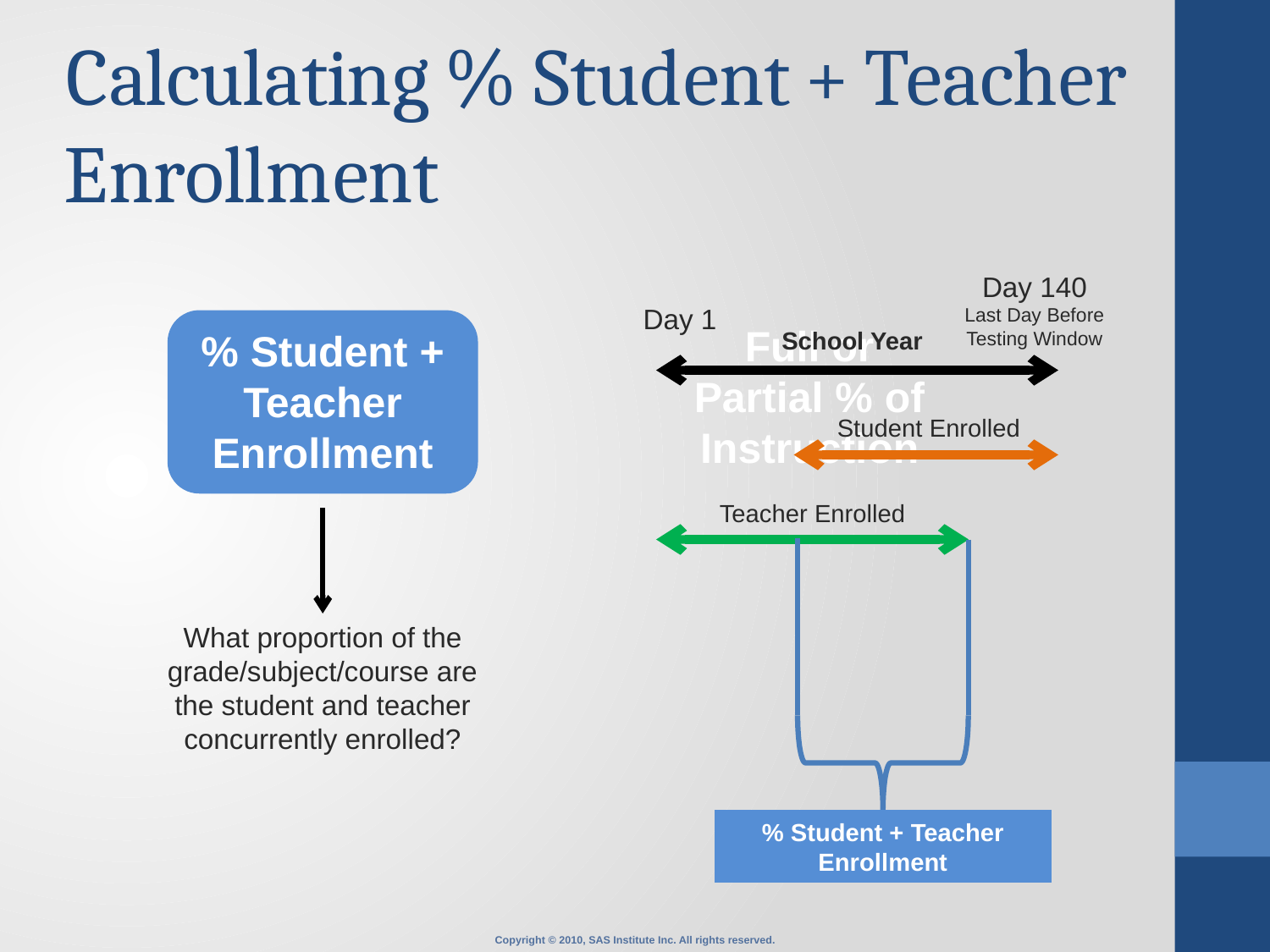

# Calculating % Student + Teacher Enrollment
Day 140
Last Day Before Testing Window
Day 1

Full or Partial % of Instruction
% Student + Teacher Enrollment
School Year
Student Enrolled
Teacher Enrolled
What proportion of the grade/subject/course are the student and teacher concurrently enrolled?

% Student + Teacher Enrollment